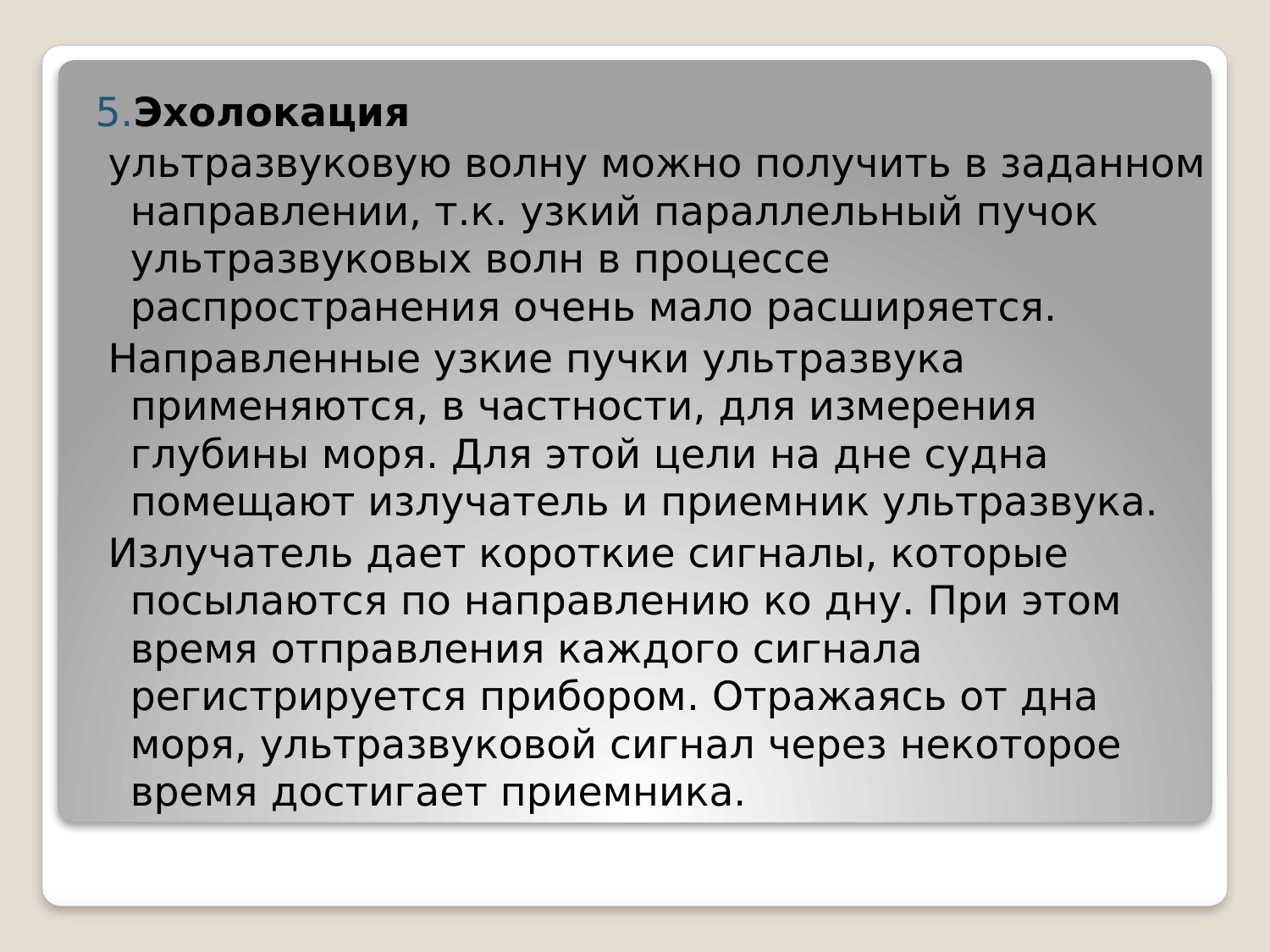

5.Эхолокация
 ультразвуковую волну можно получить в заданном направлении, т.к. узкий параллельный пучок ультразвуковых волн в процессе распространения очень мало расширяется.
 Направленные узкие пучки ультразвука применяются, в частности, для измерения глубины моря. Для этой цели на дне судна помещают излучатель и приемник ультразвука.
 Излучатель дает короткие сигналы, которые посылаются по направлению ко дну. При этом время отправления каждого сигнала регистрируется прибором. Отражаясь от дна моря, ультразвуковой сигнал через некоторое время достигает приемника.

#